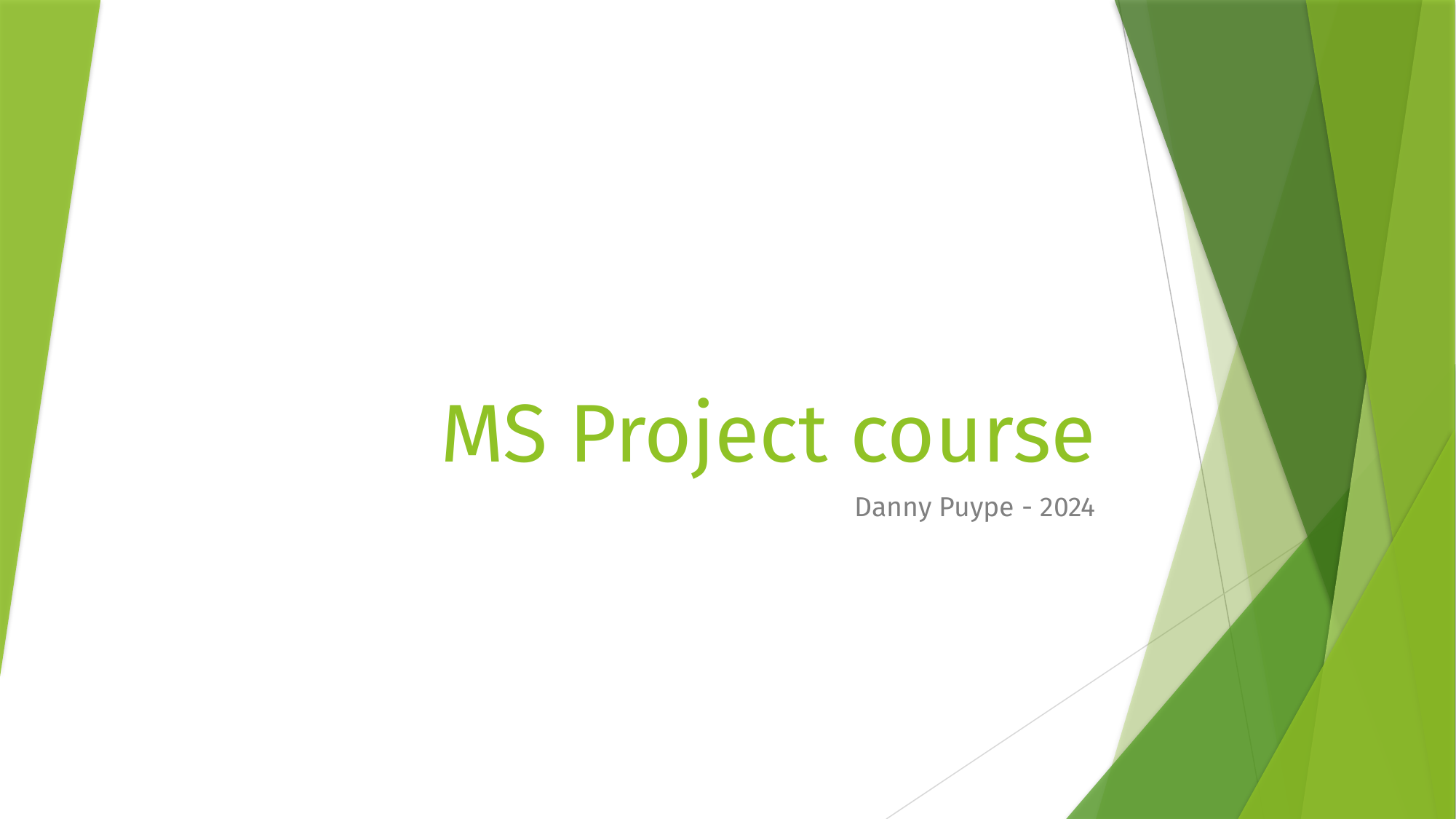

# MS Project course
Danny Puype - 2024